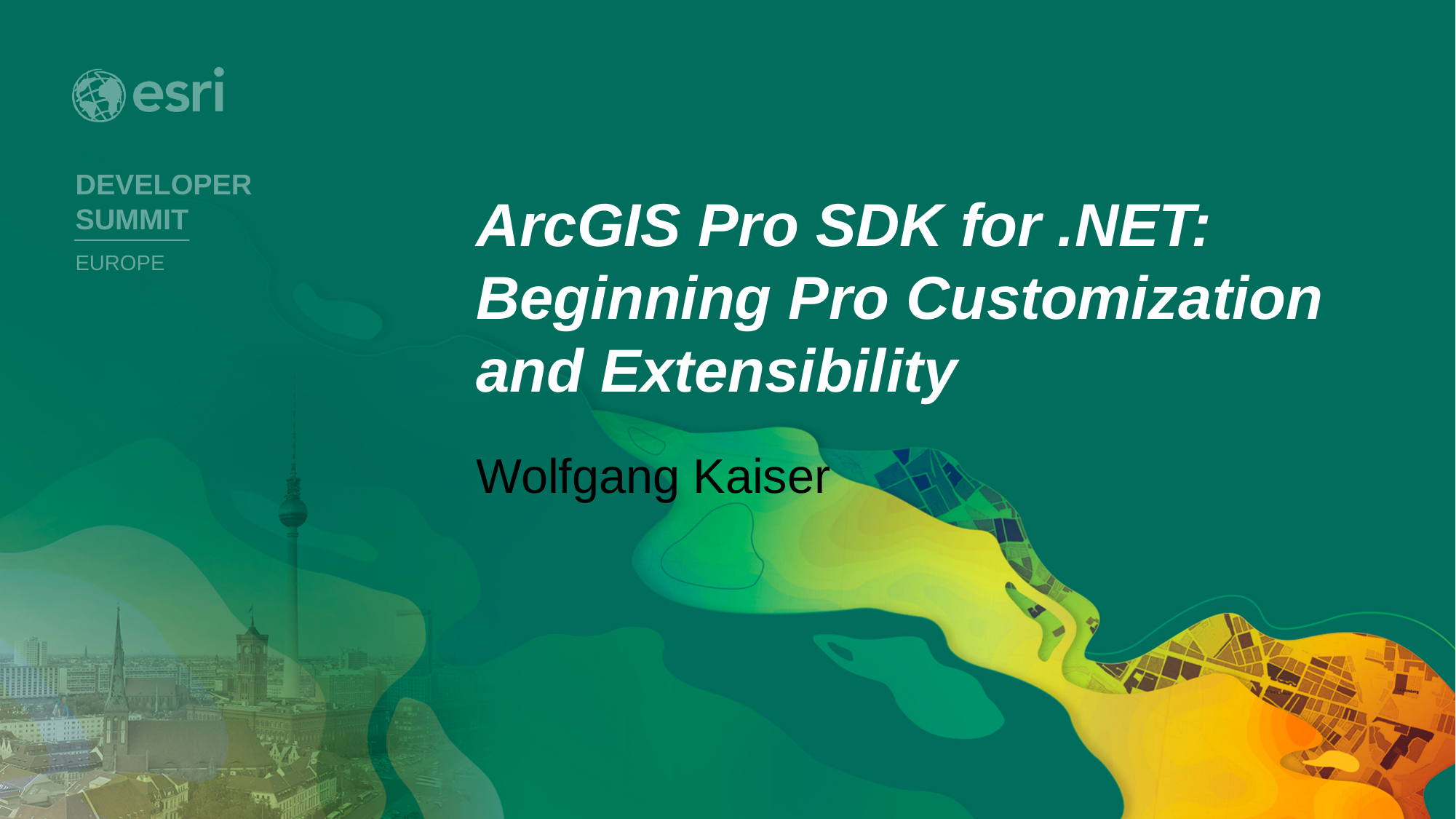

# ArcGIS Pro SDK for .NET: Beginning Pro Customization and Extensibility
Wolfgang Kaiser